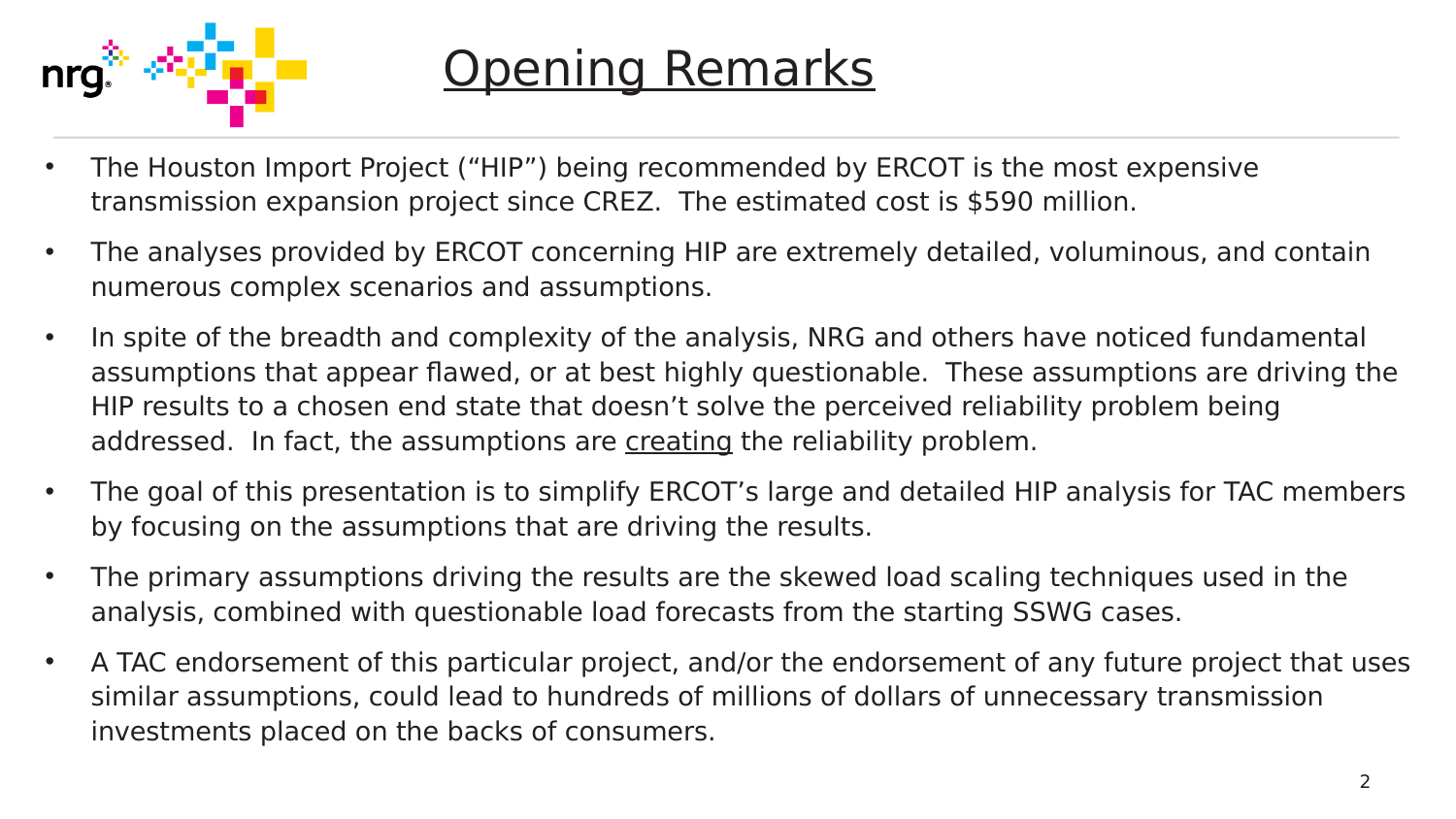

# Opening Remarks
The Houston Import Project (“HIP”) being recommended by ERCOT is the most expensive transmission expansion project since CREZ.  The estimated cost is $590 million.
The analyses provided by ERCOT concerning HIP are extremely detailed, voluminous, and contain numerous complex scenarios and assumptions.
In spite of the breadth and complexity of the analysis, NRG and others have noticed fundamental assumptions that appear flawed, or at best highly questionable.  These assumptions are driving the HIP results to a chosen end state that doesn’t solve the perceived reliability problem being addressed.  In fact, the assumptions are creating the reliability problem.
The goal of this presentation is to simplify ERCOT’s large and detailed HIP analysis for TAC members by focusing on the assumptions that are driving the results.
The primary assumptions driving the results are the skewed load scaling techniques used in the analysis, combined with questionable load forecasts from the starting SSWG cases.
A TAC endorsement of this particular project, and/or the endorsement of any future project that uses similar assumptions, could lead to hundreds of millions of dollars of unnecessary transmission investments placed on the backs of consumers.